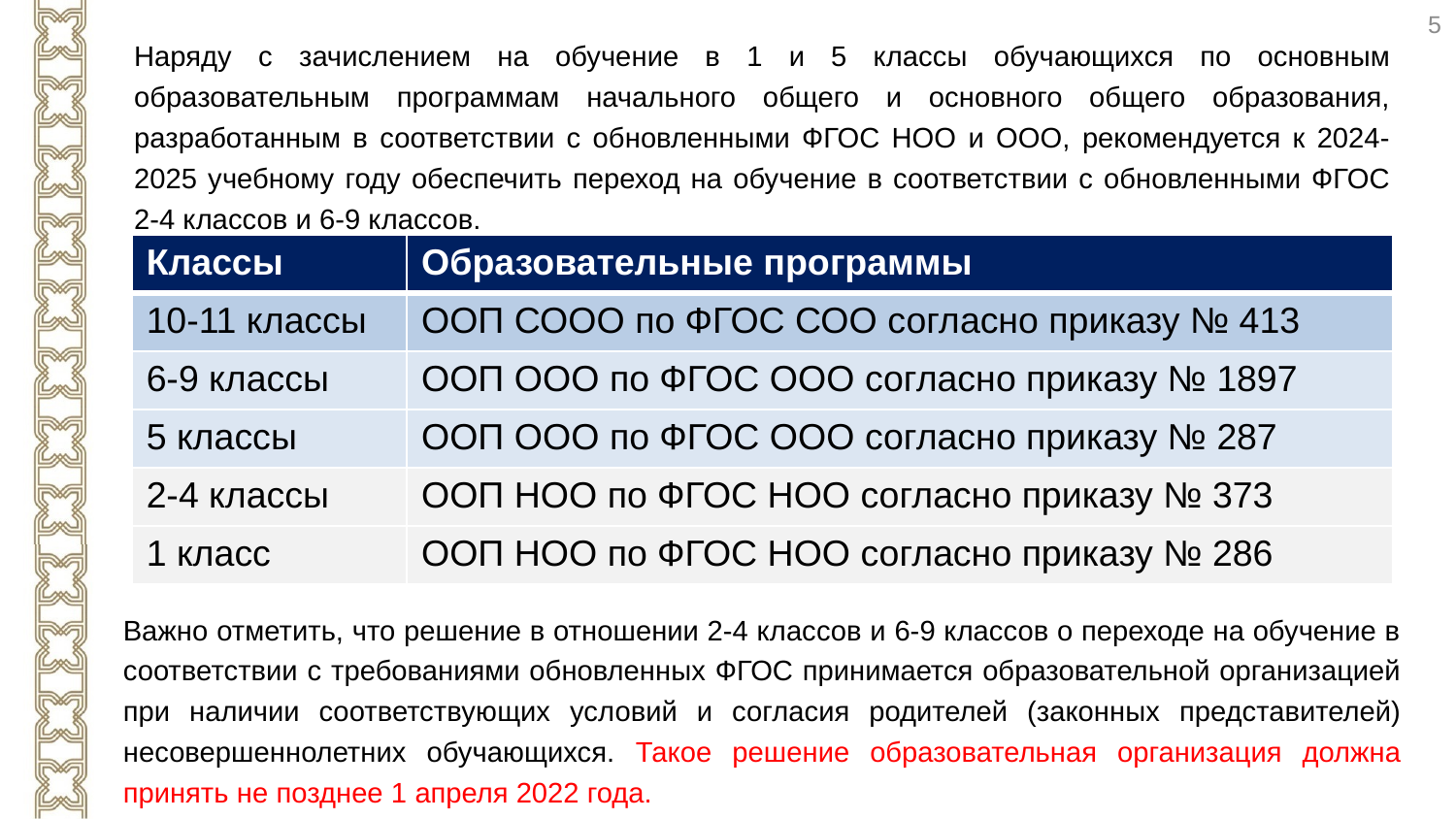

5
Наряду с зачислением на обучение в 1 и 5 классы обучающихся по основным образовательным программам начального общего и основного общего образования, разработанным в соответствии с обновленными ФГОС НОО и ООО, рекомендуется к 2024-2025 учебному году обеспечить переход на обучение в соответствии с обновленными ФГОС 2-4 классов и 6-9 классов.

#
| Классы | Образовательные программы |
| --- | --- |
| 10-11 классы | ООП СООО по ФГОС СОО согласно приказу № 413 |
| 6-9 классы | ООП ООО по ФГОС ООО согласно приказу № 1897 |
| 5 классы | ООП ООО по ФГОС ООО согласно приказу № 287 |
| 2-4 классы | ООП НОО по ФГОС НОО согласно приказу № 373 |
| 1 класс | ООП НОО по ФГОС НОО согласно приказу № 286 |
Важно отметить, что решение в отношении 2-4 классов и 6-9 классов о переходе на обучение в соответствии с требованиями обновленных ФГОС принимается образовательной организацией при наличии соответствующих условий и согласия родителей (законных представителей) несовершеннолетних обучающихся. Такое решение образовательная организация должна принять не позднее 1 апреля 2022 года.